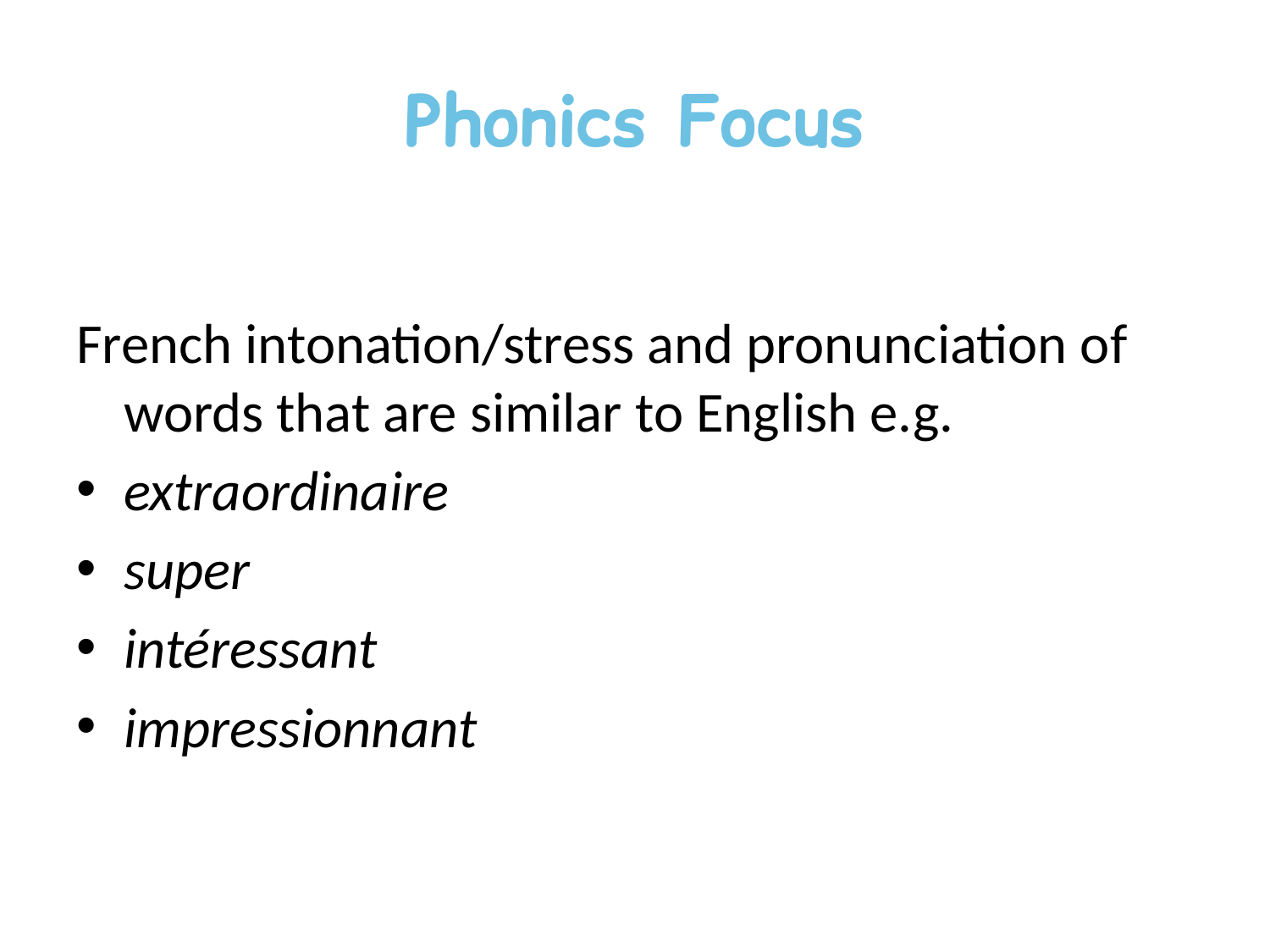

# Phonics Focus

French intonation/stress and pronunciation of words that are similar to English e.g.
extraordinaire
super
intéressant
impressionnant